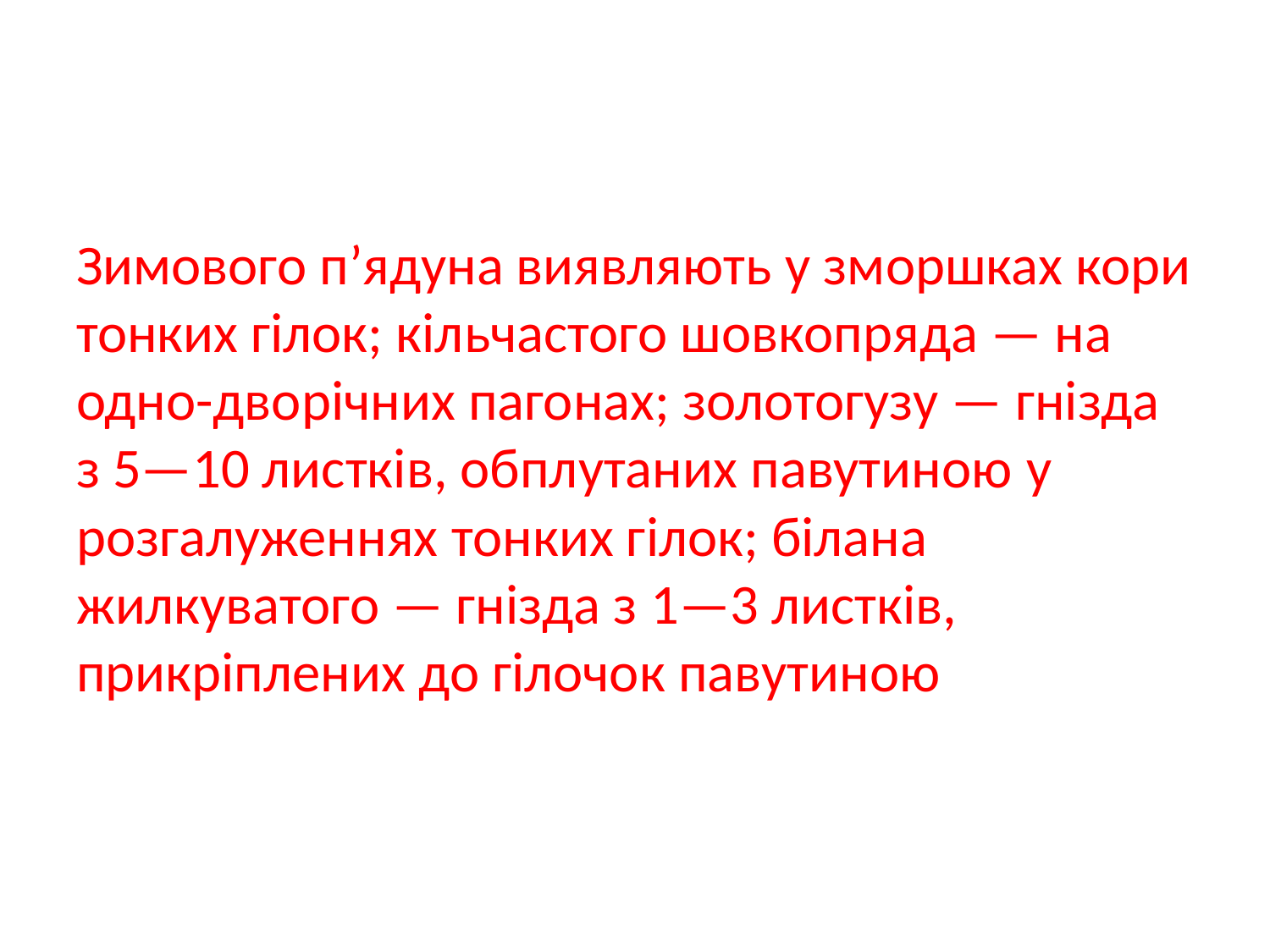

Зимового п’ядуна виявляють у зморшках кори тонких гілок; кільчастого шовкопряда — на одно-дворічних пагонах; золотогузу — гнізда з 5—10 листків, обплутаних павутиною у розгалуженнях тонких гілок; білана жилкуватого — гнізда з 1—3 листків, прикріплених до гілочок павутиною